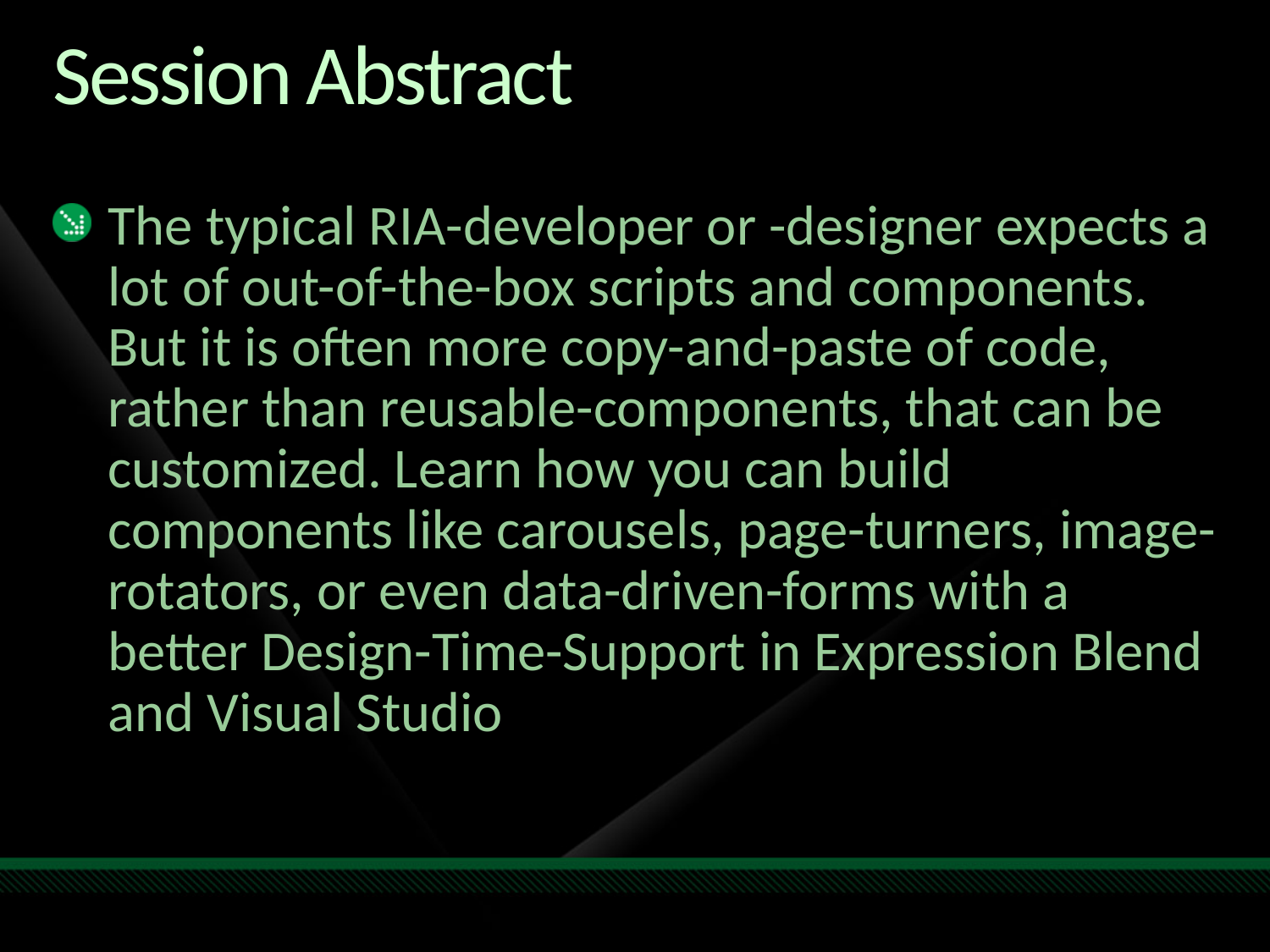

# Session Abstract
The typical RIA-developer or -designer expects a lot of out-of-the-box scripts and components. But it is often more copy-and-paste of code, rather than reusable-components, that can be customized. Learn how you can build components like carousels, page-turners, image-rotators, or even data-driven-forms with a better Design-Time-Support in Expression Blend and Visual Studio